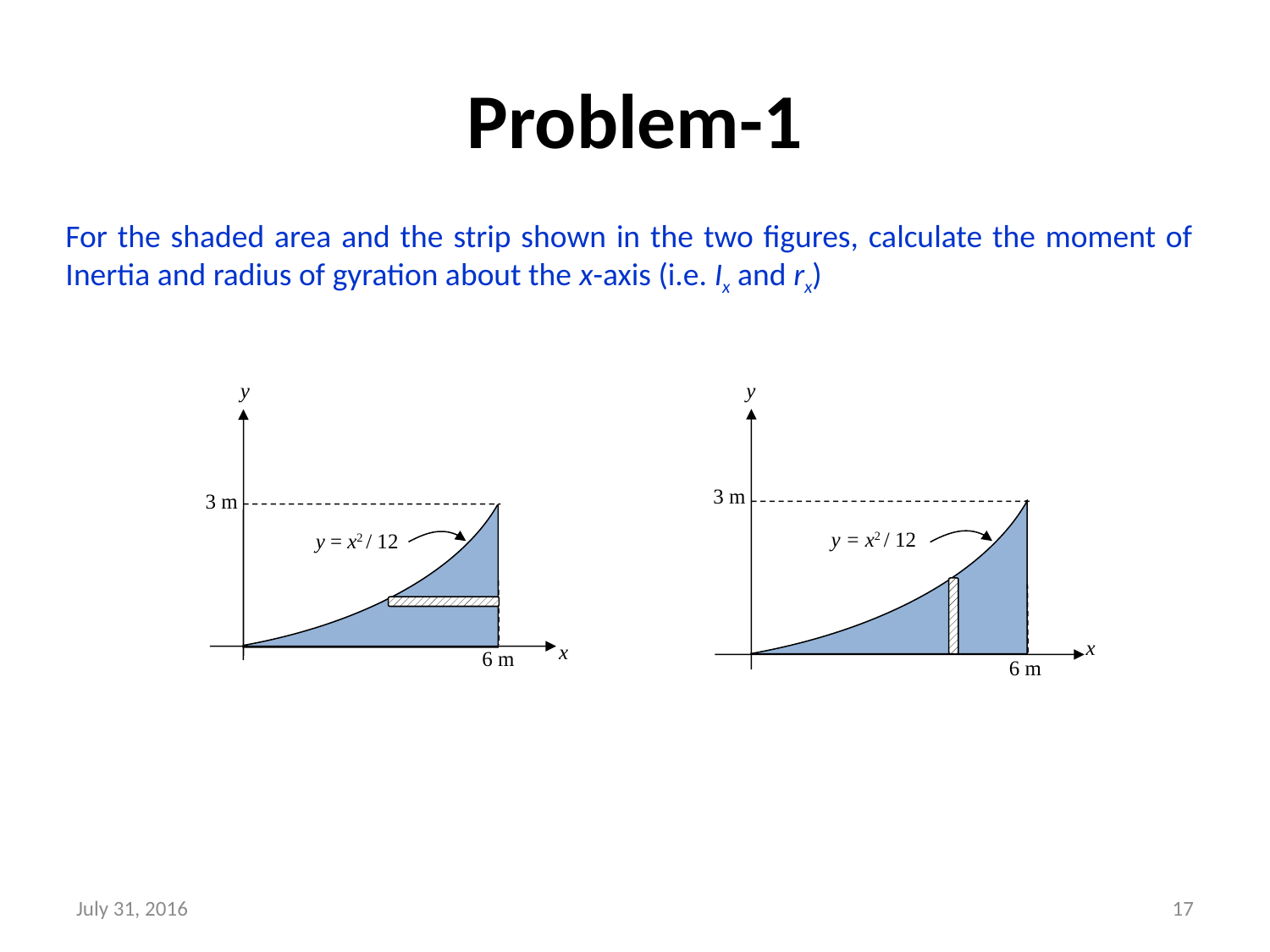

# Problem-1
For the shaded area and the strip shown in the two figures, calculate the moment of Inertia and radius of gyration about the x-axis (i.e. Ix and rx)
y

3 m

y = x2 / 12

x
6 m

y

3 m

y = x2 / 12

x
6 m

July 31, 2016
17